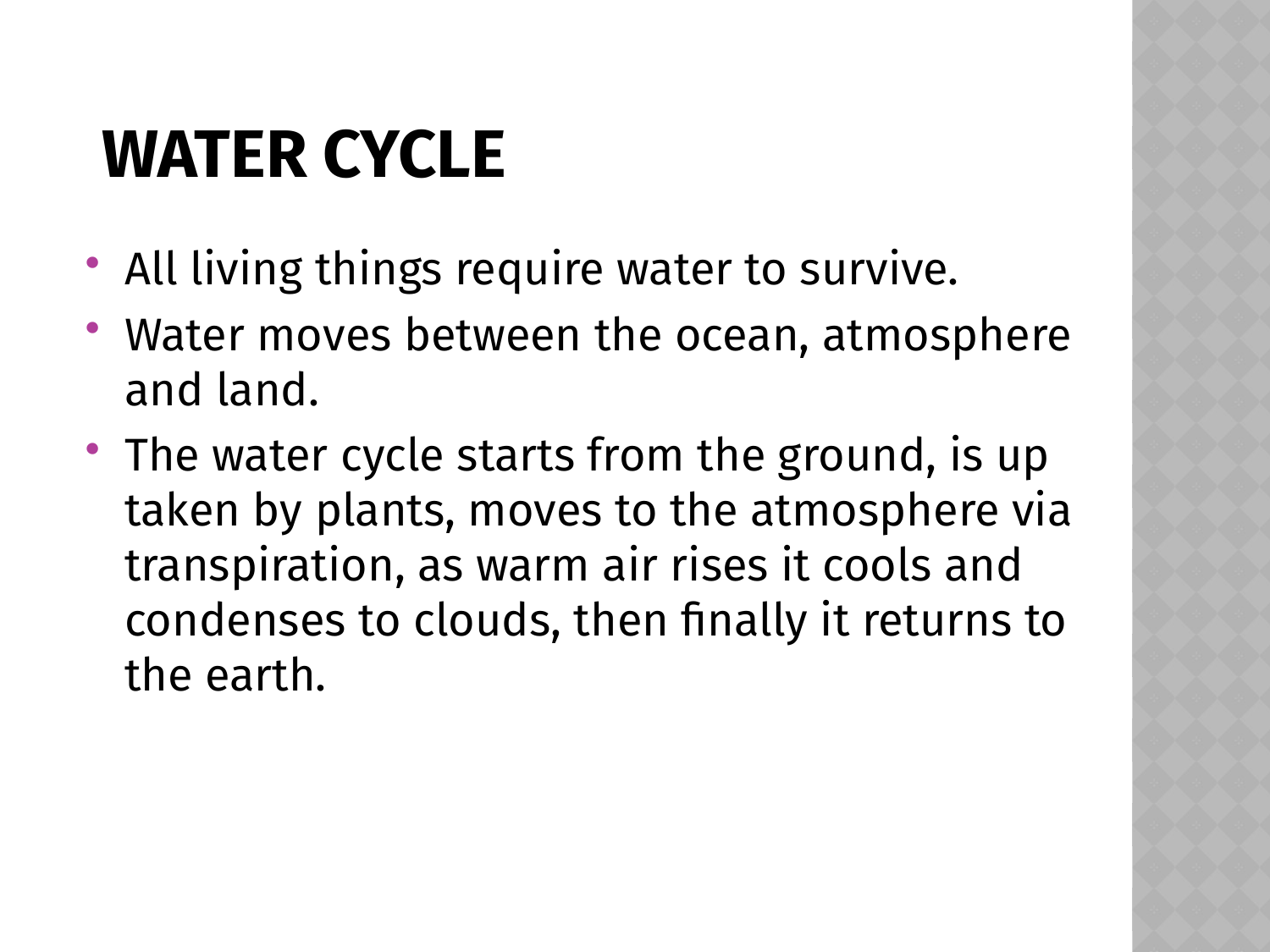

# Water Cycle
All living things require water to survive.
Water moves between the ocean, atmosphere and land.
The water cycle starts from the ground, is up taken by plants, moves to the atmosphere via transpiration, as warm air rises it cools and condenses to clouds, then finally it returns to the earth.